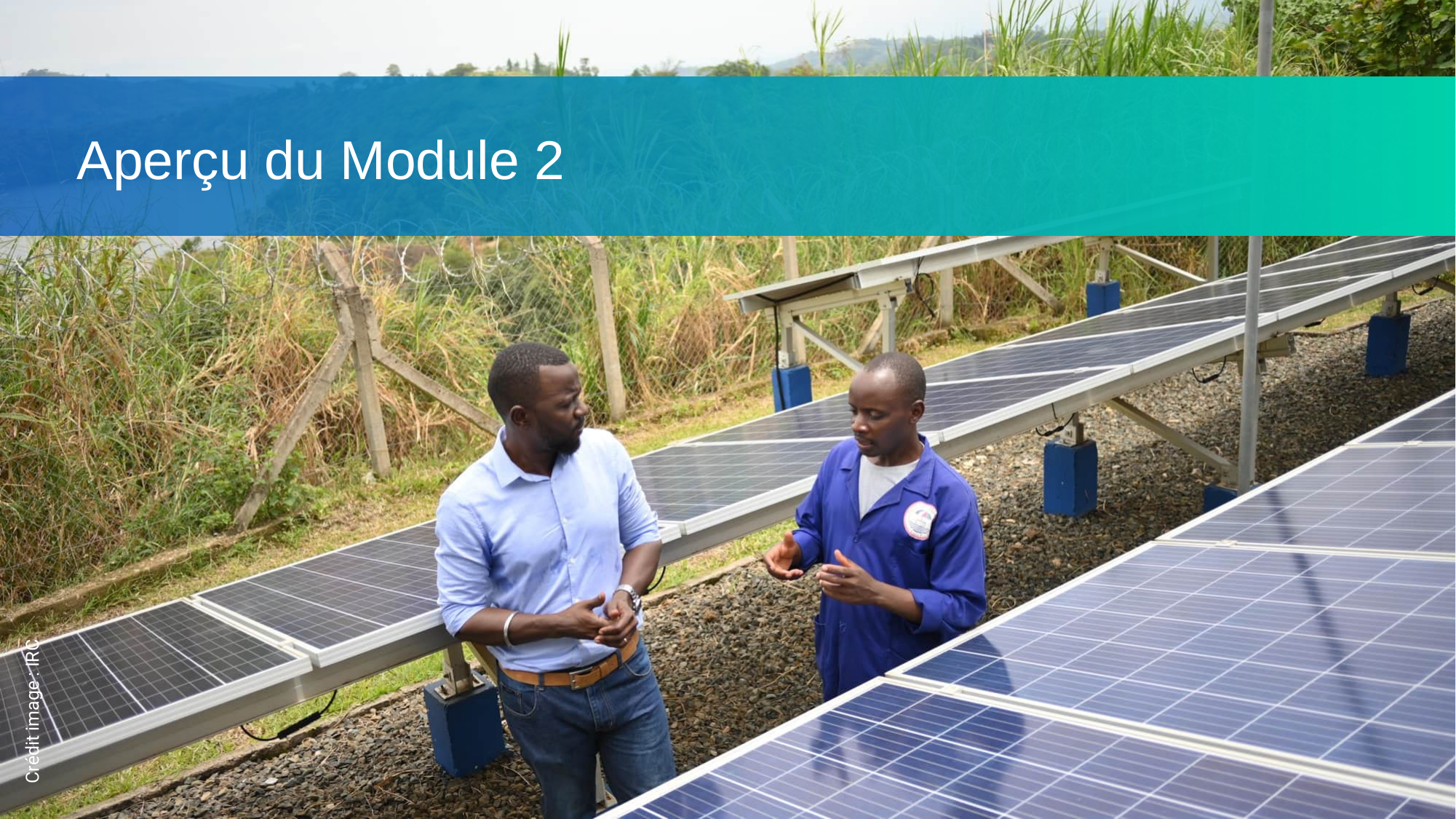

Aperçu du Module 2
Crédit image : IRC